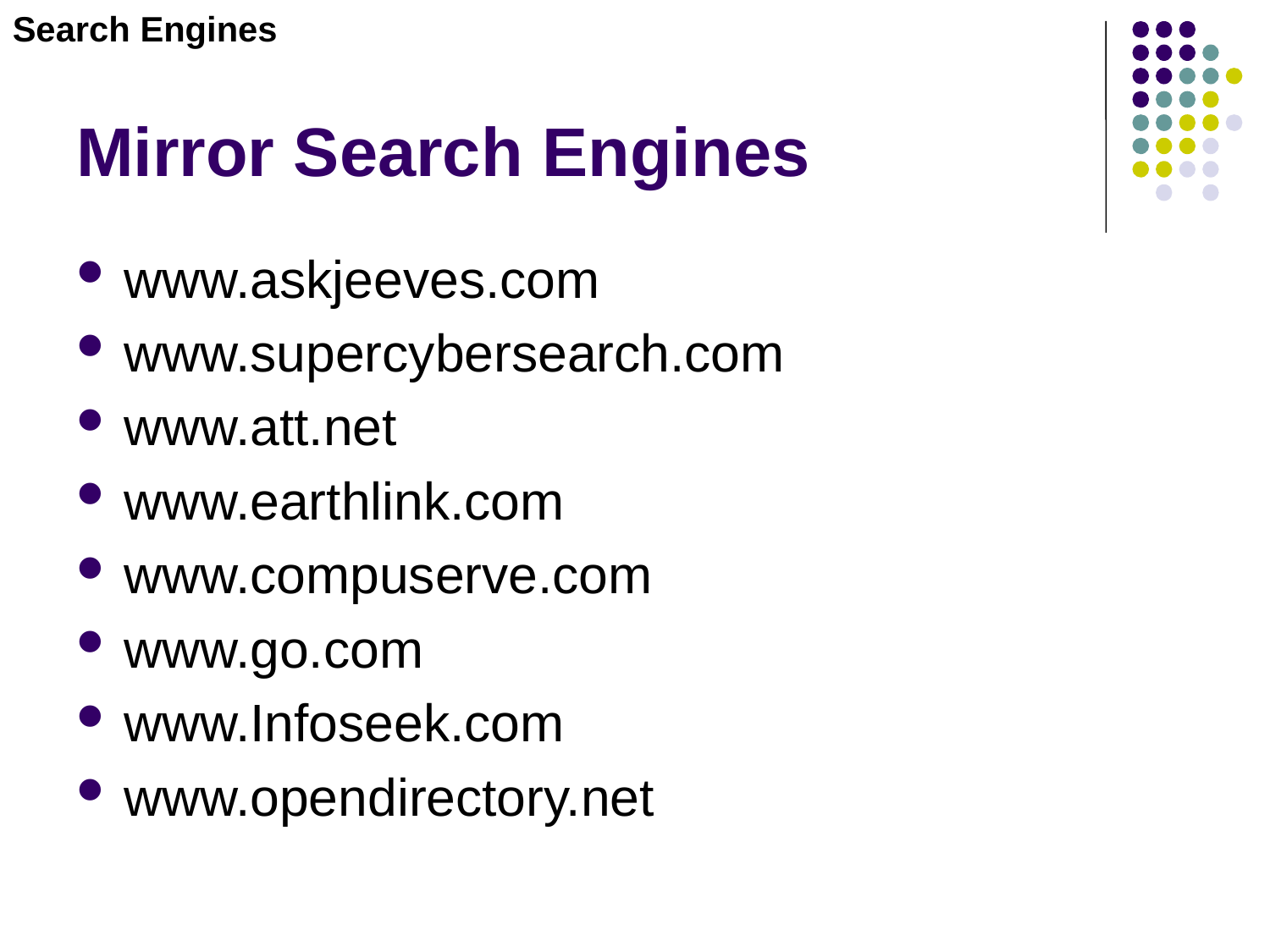

Search Engines
# Mirror Search Engines
www.askjeeves.com
www.supercybersearch.com
www.att.net
www.earthlink.com
www.compuserve.com
www.go.com
www.Infoseek.com
www.opendirectory.net